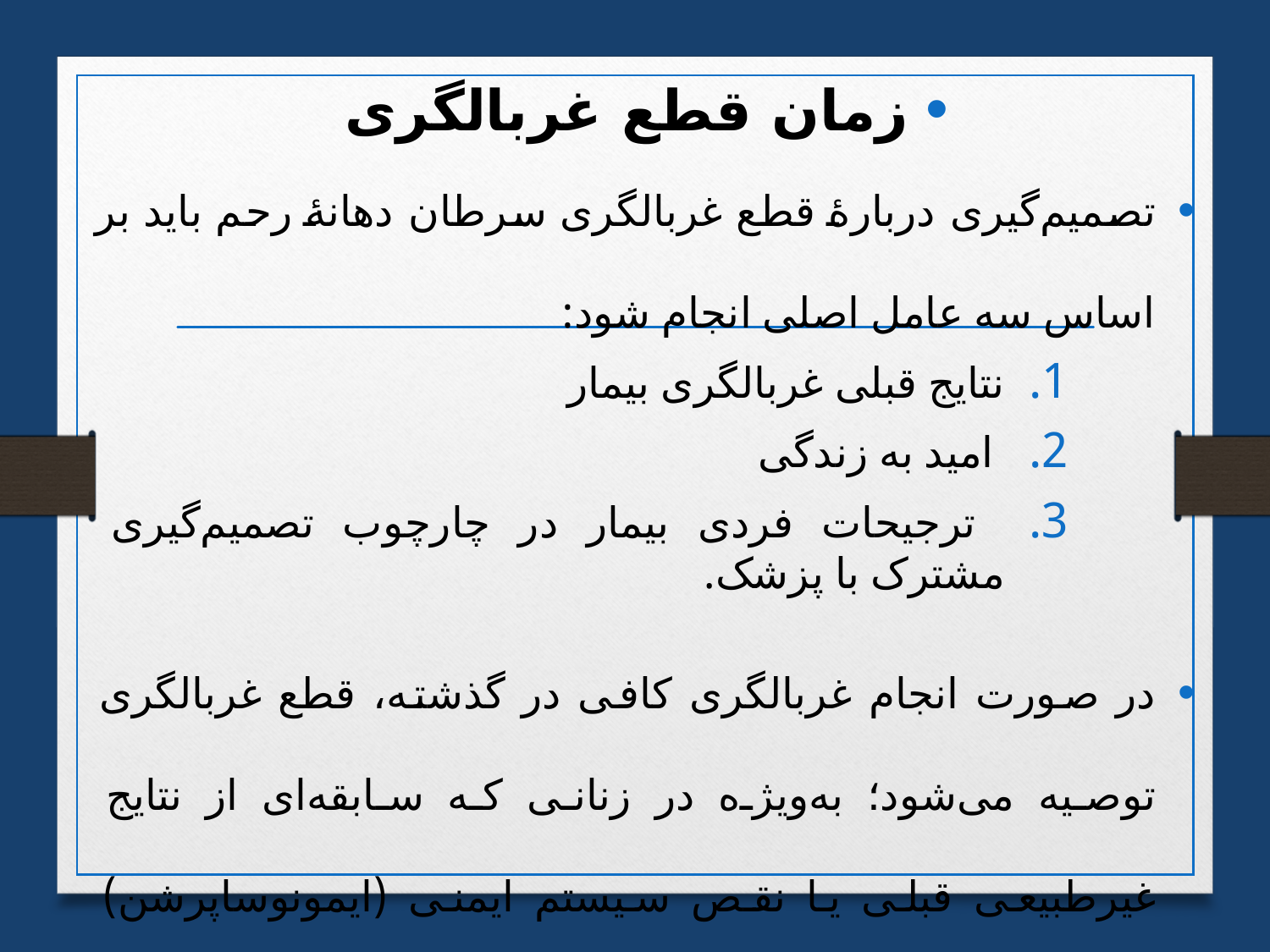

زمان قطع غربالگری
تصمیم‌گیری دربارهٔ قطع غربالگری سرطان دهانهٔ رحم باید بر اساس سه عامل اصلی انجام شود:
نتایج قبلی غربالگری بیمار
 امید به زندگی
 ترجیحات فردی بیمار در چارچوب تصمیم‌گیری مشترک با پزشک.
در صورت انجام غربالگری کافی در گذشته، قطع غربالگری توصیه می‌شود؛ به‌ویژه در زنانی که سابقه‌ای از نتایج غیرطبیعی قبلی یا نقص سیستم ایمنی (ایمونوساپرشن) نداشته باشند.